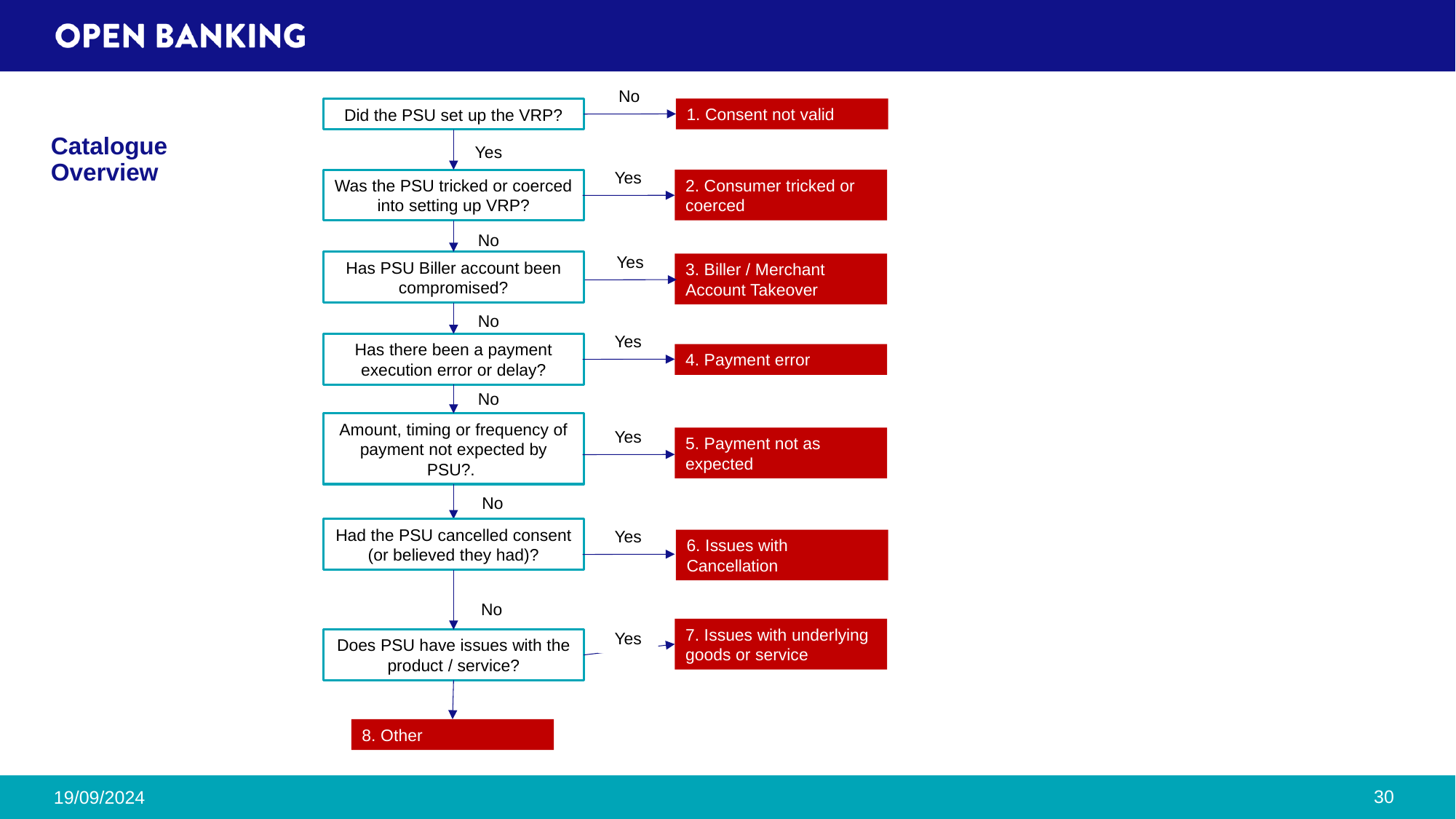

No
1. Consent not valid
Did the PSU set up the VRP?
# Catalogue Overview
Yes
Yes
Was the PSU tricked or coerced into setting up VRP?
2. Consumer tricked or coerced
No
Yes
Has PSU Biller account been compromised?
3. Biller / Merchant Account Takeover
No
Yes
Has there been a payment execution error or delay?
4. Payment error
No
Amount, timing or frequency of payment not expected by PSU?.
Yes
5. Payment not as expected
No
Had the PSU cancelled consent (or believed they had)?
Yes
6. Issues with Cancellation
No
7. Issues with underlying goods or service
Yes
Does PSU have issues with the product / service?
8. Other
30
19/09/2024